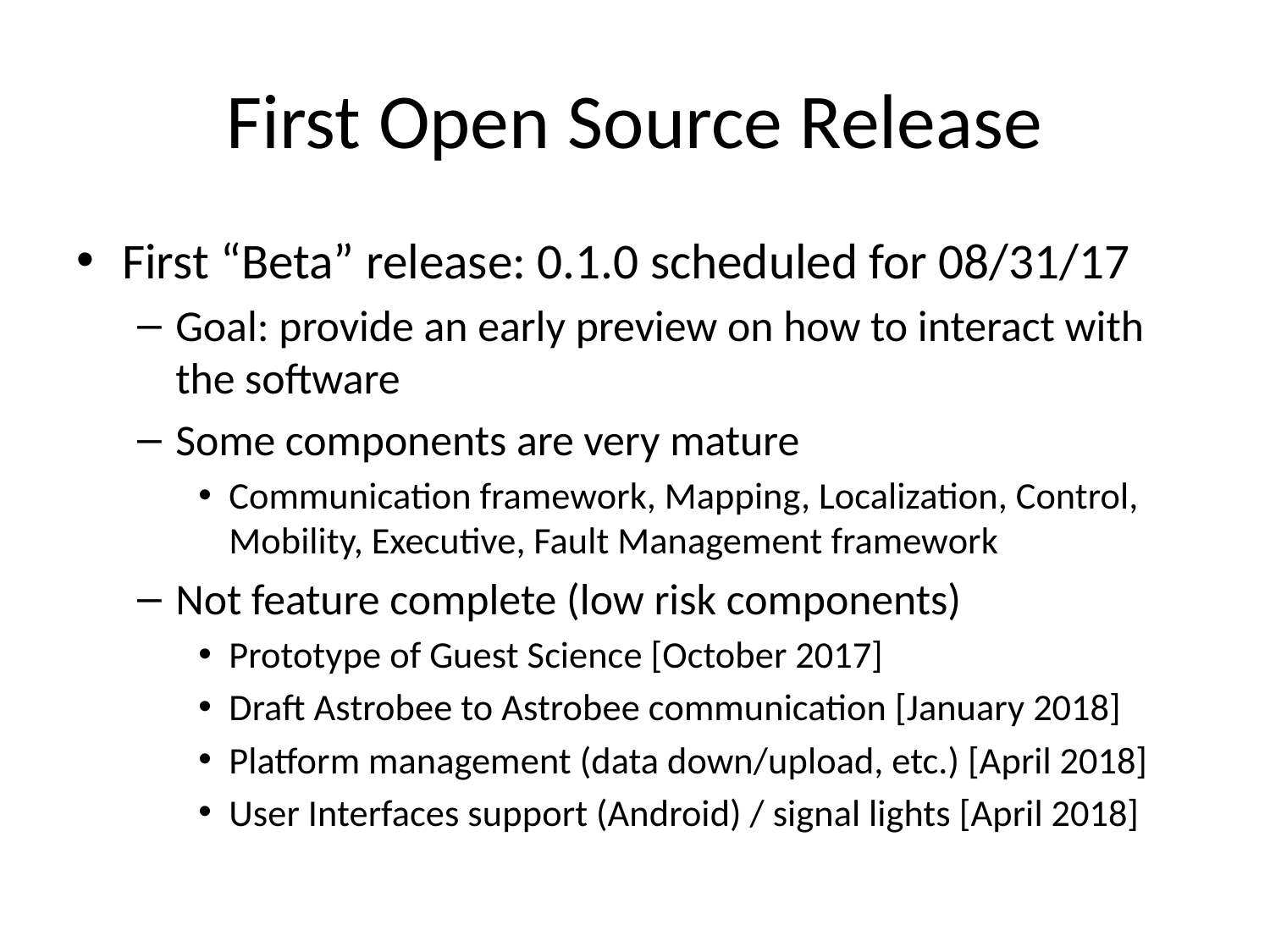

# First Open Source Release
First “Beta” release: 0.1.0 scheduled for 08/31/17
Goal: provide an early preview on how to interact with the software
Some components are very mature
Communication framework, Mapping, Localization, Control, Mobility, Executive, Fault Management framework
Not feature complete (low risk components)
Prototype of Guest Science [October 2017]
Draft Astrobee to Astrobee communication [January 2018]
Platform management (data down/upload, etc.) [April 2018]
User Interfaces support (Android) / signal lights [April 2018]